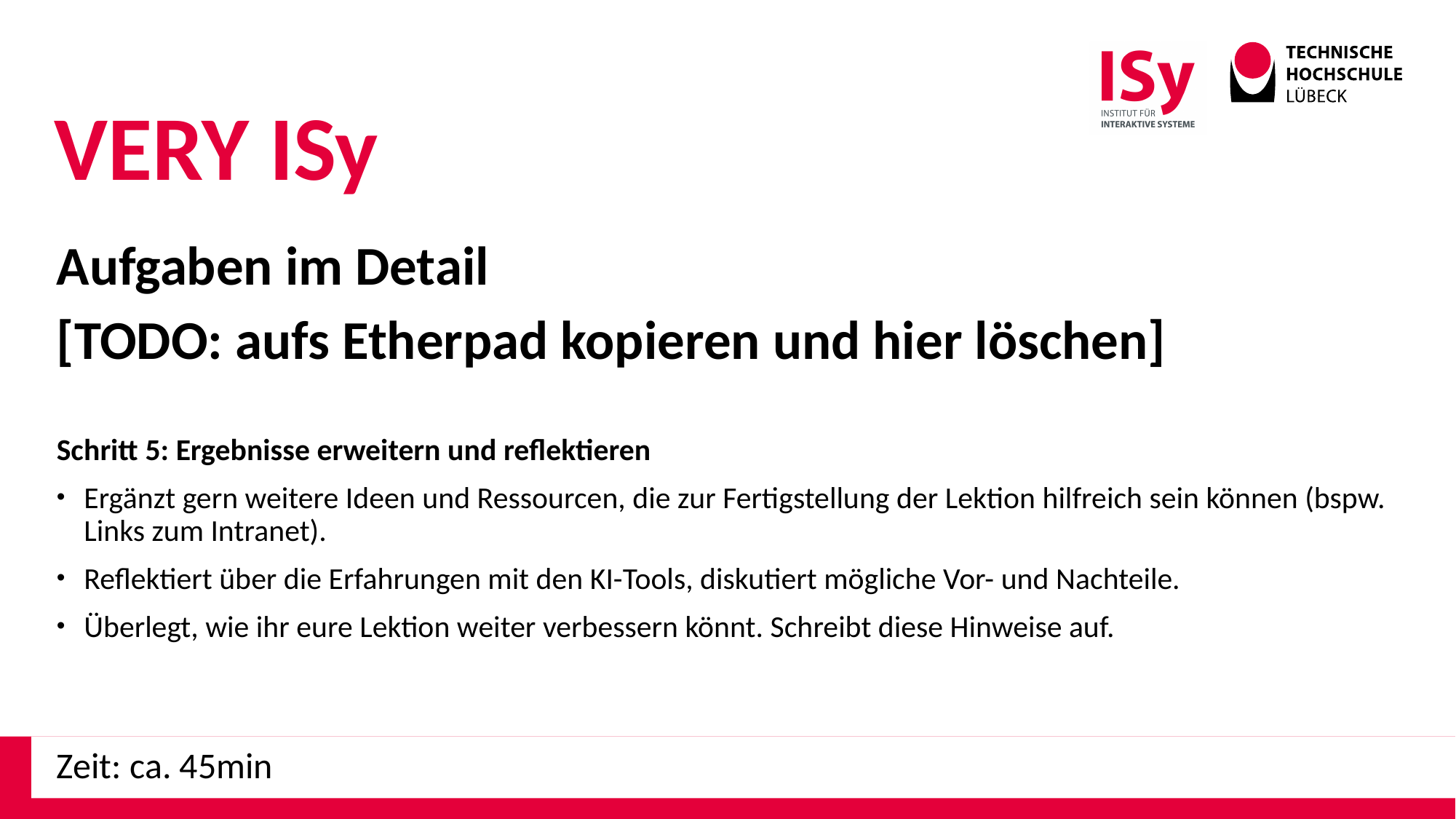

VERY ISy
Aufgaben im Detail
[TODO: aufs Etherpad kopieren und hier löschen]

Schritt 5: Ergebnisse erweitern und reflektieren
Ergänzt gern weitere Ideen und Ressourcen, die zur Fertigstellung der Lektion hilfreich sein können (bspw. Links zum Intranet).
Reflektiert über die Erfahrungen mit den KI-Tools, diskutiert mögliche Vor- und Nachteile.
Überlegt, wie ihr eure Lektion weiter verbessern könnt. Schreibt diese Hinweise auf.
Zeit: ca. 45min